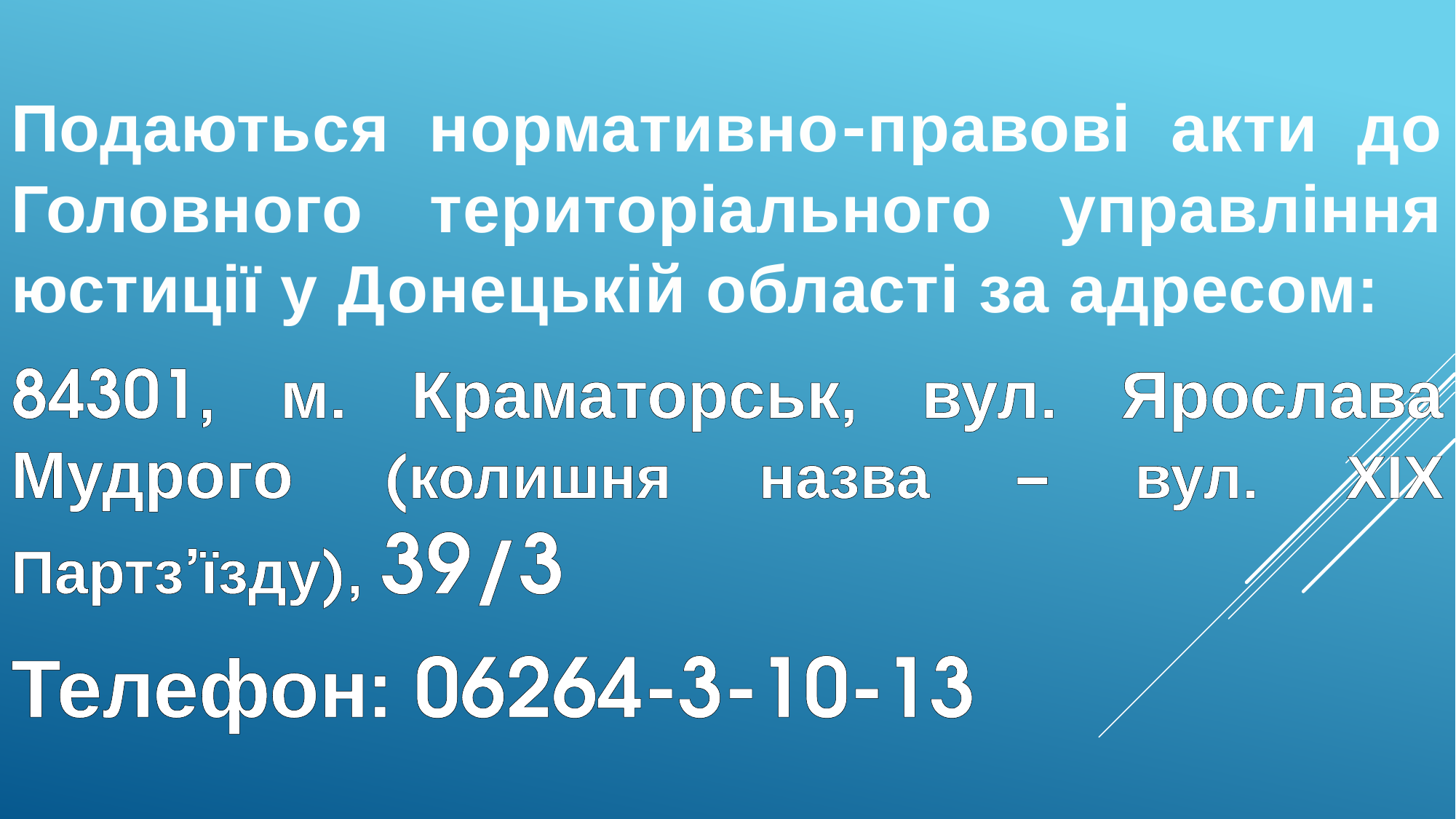

Подаються нормативно-правові акти до Головного територіального управління юстиції у Донецькій області за адресом:
84301, м. Краматорськ, вул. Ярослава Мудрого (колишня назва – вул. ХІХ Партз’їзду), 39/3
Телефон: 06264-3-10-13